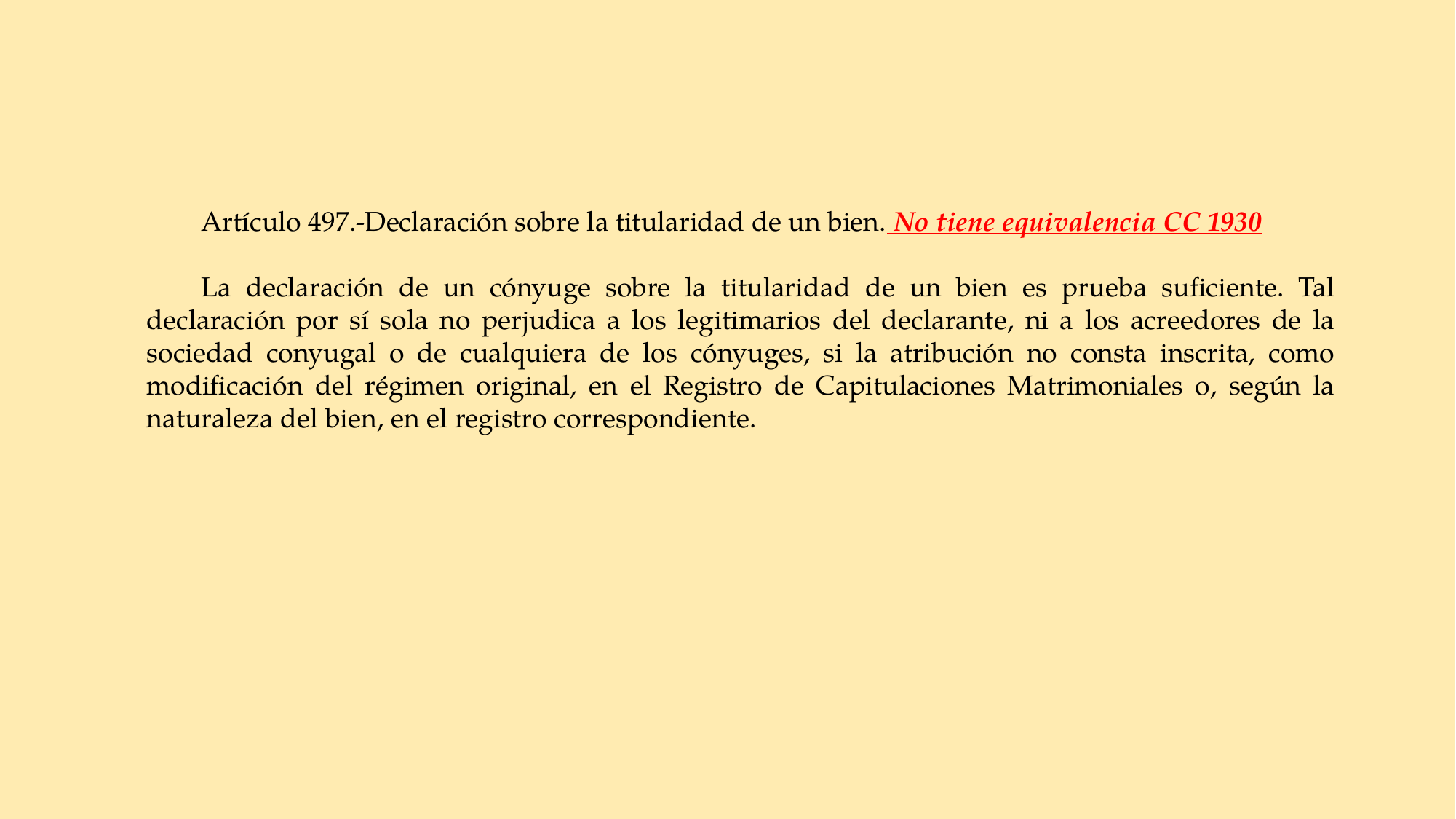

Artículo 497.-Declaración sobre la titularidad de un bien. No tiene equivalencia CC 1930

La declaración de un cónyuge sobre la titularidad de un bien es prueba suficiente. Tal declaración por sí sola no perjudica a los legitimarios del declarante, ni a los acreedores de la sociedad conyugal o de cualquiera de los cónyuges, si la atribución no consta inscrita, como modificación del régimen original, en el Registro de Capitulaciones Matrimoniales o, según la naturaleza del bien, en el registro correspondiente.